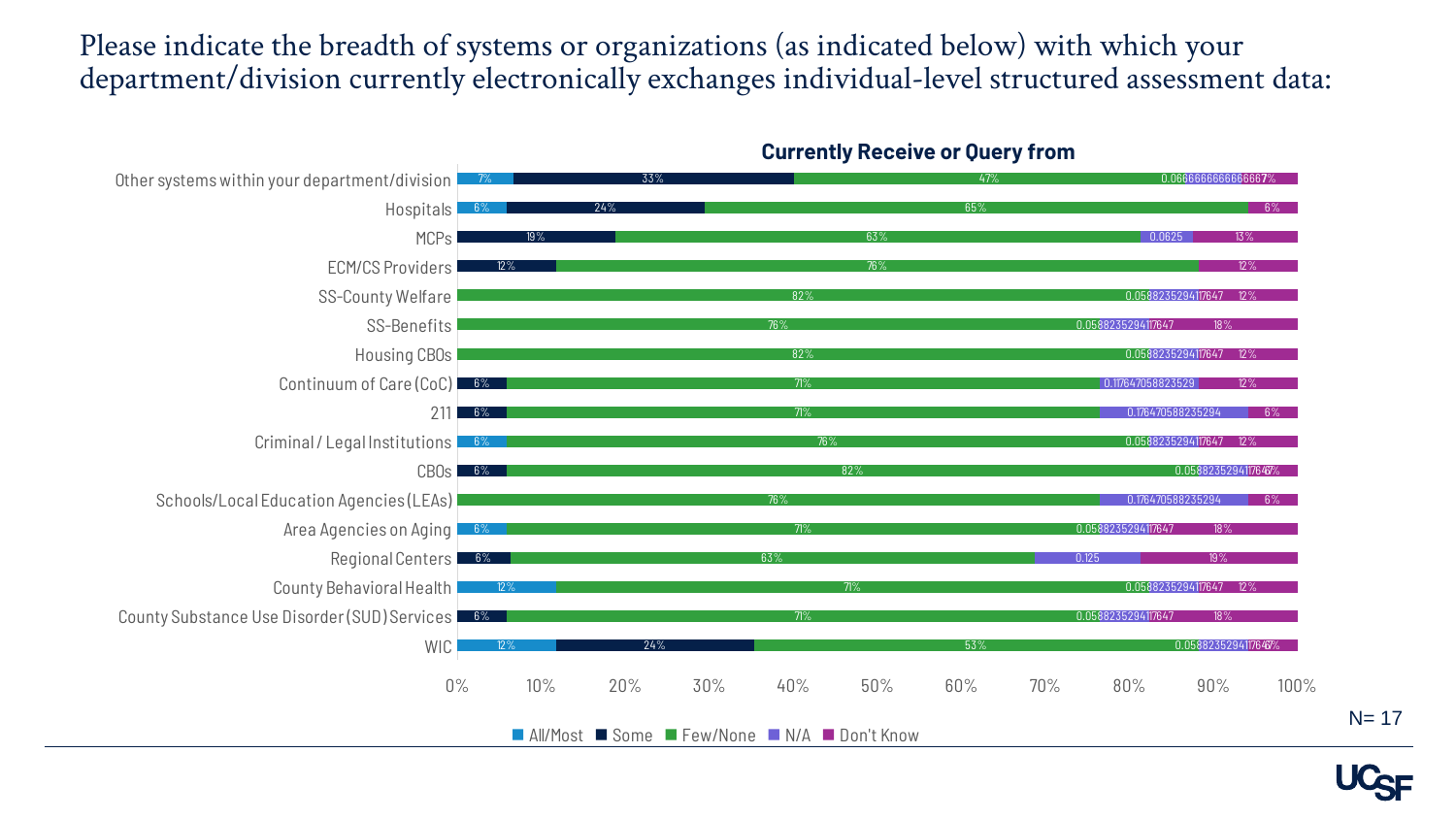

# Please indicate the breadth of systems or organizations (as indicated below) with which your department/division currently electronically exchanges individual-level structured assessment data:
Currently Receive or Query from

### Chart

| Category | All/Most | Some | Few/None | N/A | Don't Know |
|---|---|---|---|---|---|
| Other systems within your department/division | 0.06666666666666667 | 0.3333333333333333 | 0.4666666666666667 | 0.06666666666666667 | 0.06666666666666667 |
| Hospitals | 0.058823529411764705 | 0.23529411764705882 | 0.6470588235294118 | None | 0.058823529411764705 |
| MCPs | None | 0.1875 | 0.625 | 0.0625 | 0.125 |
| ECM/CS Providers | None | 0.11764705882352941 | 0.7647058823529411 | None | 0.11764705882352941 |
| SS-County Welfare | None | None | 0.8235294117647058 | 0.058823529411764705 | 0.11764705882352941 |
| SS-Benefits | None | None | 0.7647058823529411 | 0.058823529411764705 | 0.17647058823529413 |
| Housing CBOs | None | None | 0.8235294117647058 | 0.058823529411764705 | 0.11764705882352941 |
| Continuum of Care (CoC) | None | 0.058823529411764705 | 0.7058823529411765 | 0.11764705882352941 | 0.11764705882352941 |
| 211 | None | 0.058823529411764705 | 0.7058823529411765 | 0.17647058823529413 | 0.058823529411764705 |
| Criminal / Legal Institutions | 0.058823529411764705 | None | 0.7647058823529411 | 0.058823529411764705 | 0.11764705882352941 |
| CBOs | None | 0.058823529411764705 | 0.8235294117647058 | 0.058823529411764705 | 0.058823529411764705 |
| Schools/Local Education Agencies (LEAs) | None | None | 0.7647058823529411 | 0.17647058823529413 | 0.058823529411764705 |
| Area Agencies on Aging | 0.058823529411764705 | None | 0.7058823529411765 | 0.058823529411764705 | 0.17647058823529413 |
| Regional Centers | None | 0.0625 | 0.625 | 0.125 | 0.1875 |
| County Behavioral Health | 0.11764705882352941 | None | 0.7058823529411765 | 0.058823529411764705 | 0.11764705882352941 |
| County Substance Use Disorder (SUD) Services | None | 0.058823529411764705 | 0.7058823529411765 | 0.058823529411764705 | 0.17647058823529413 |
| WIC | 0.11764705882352941 | 0.23529411764705882 | 0.5294117647058824 | 0.058823529411764705 | 0.058823529411764705 |
N= 17